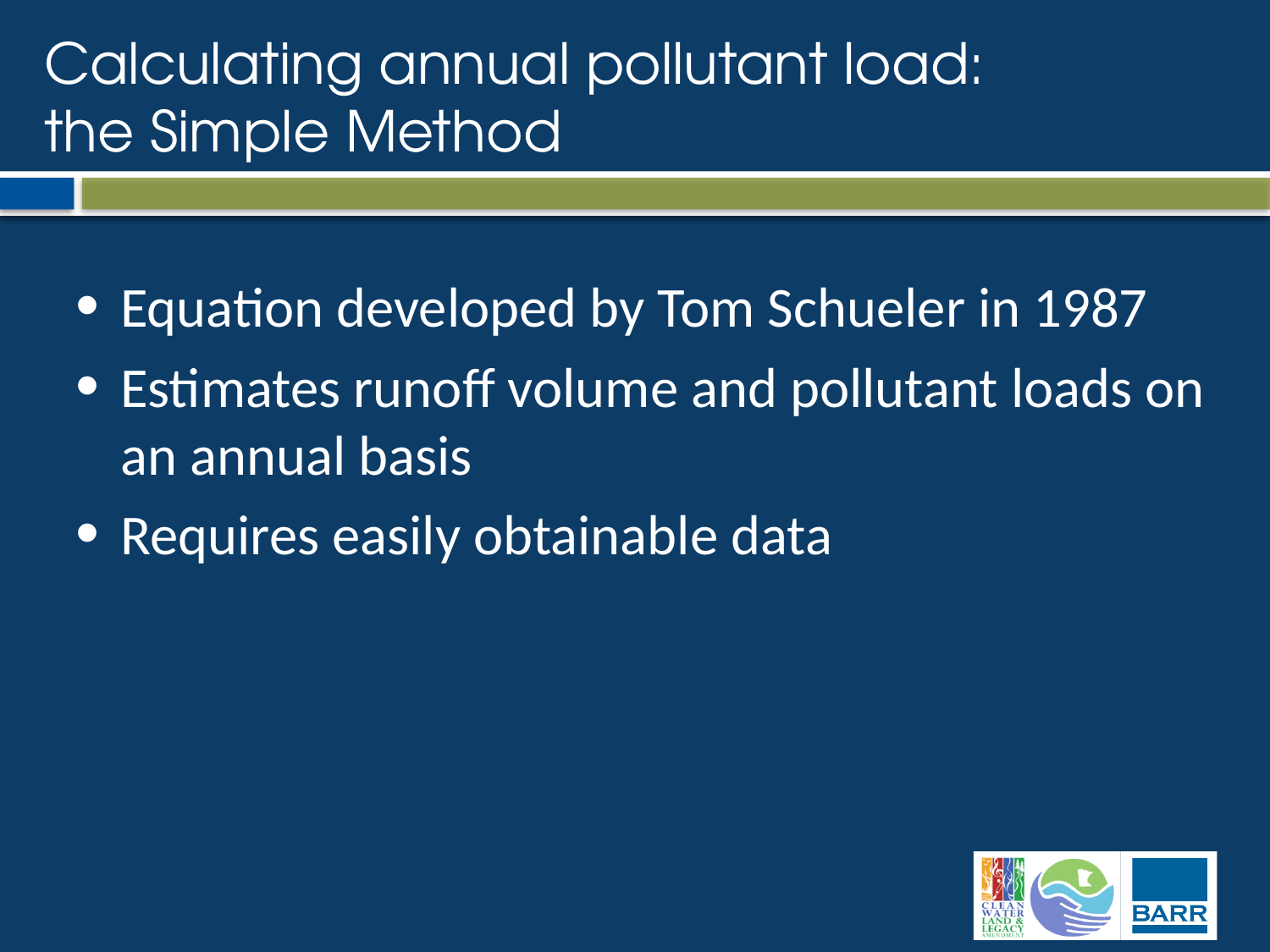

# Calculating annual pollutant load: the Simple Method
Equation developed by Tom Schueler in 1987
Estimates runoff volume and pollutant loads on an annual basis
Requires easily obtainable data